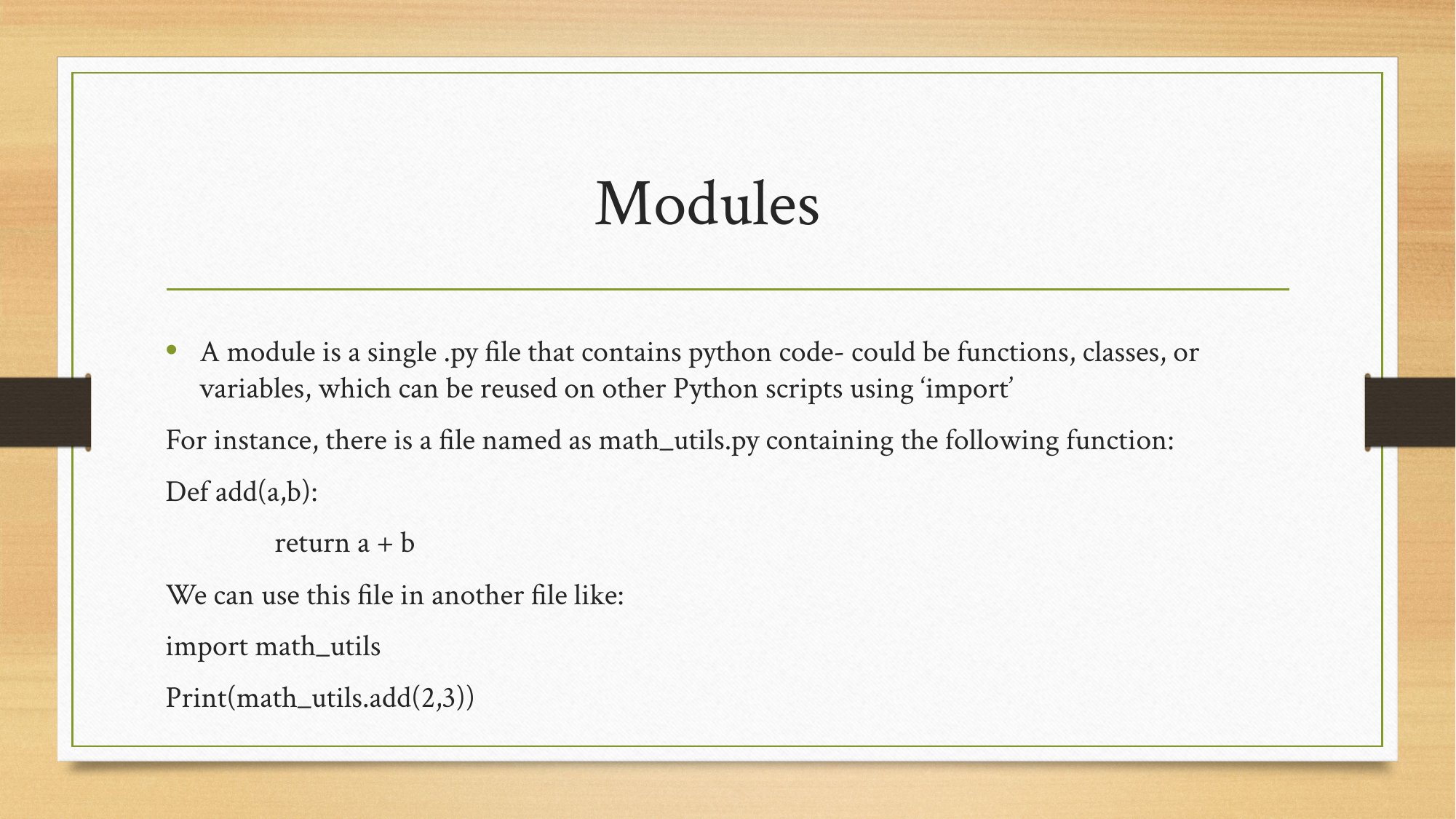

# Modules
A module is a single .py file that contains python code- could be functions, classes, or variables, which can be reused on other Python scripts using ‘import’
For instance, there is a file named as math_utils.py containing the following function:
Def add(a,b):
	return a + b
We can use this file in another file like:
import math_utils
Print(math_utils.add(2,3))